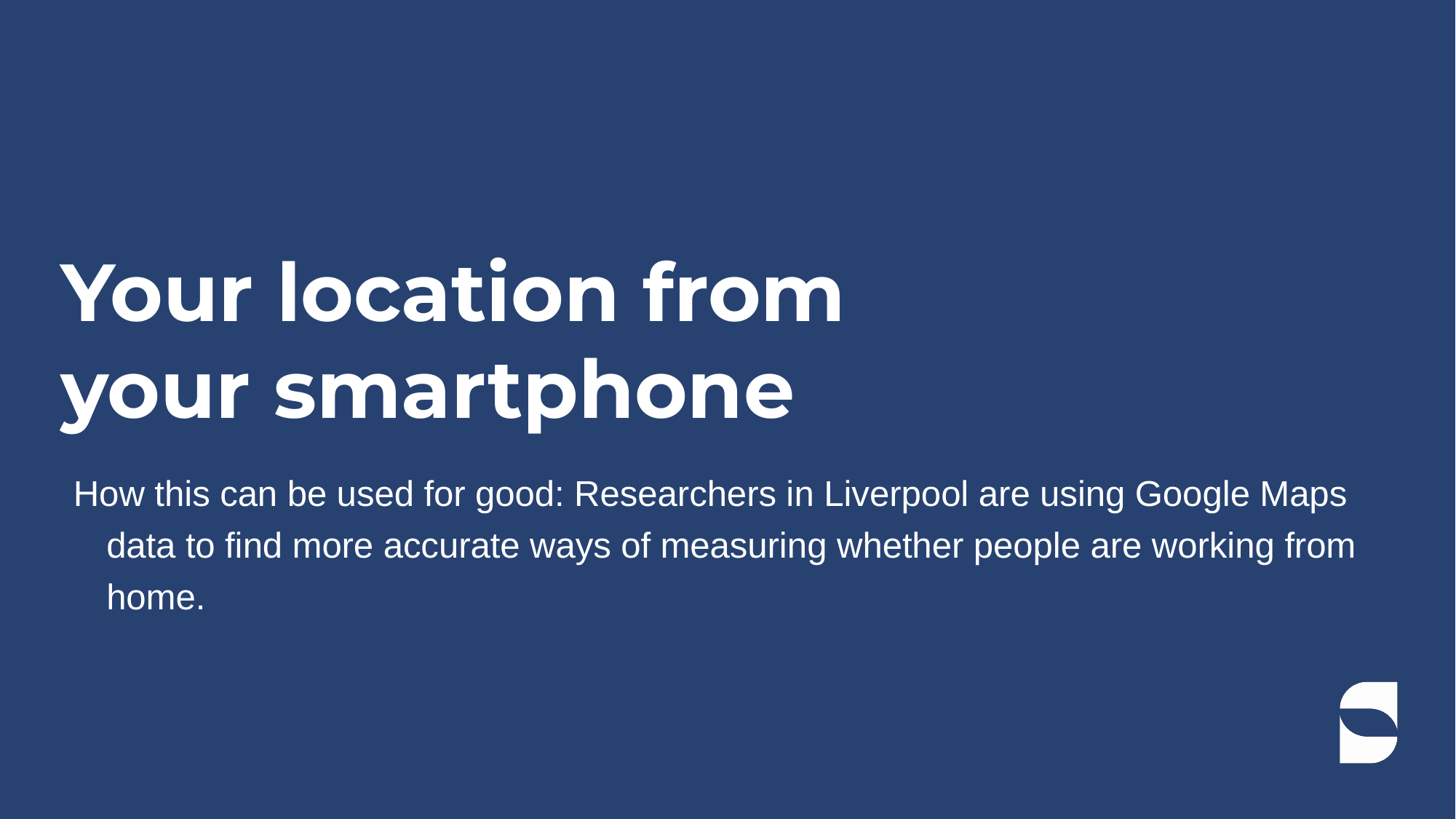

# Your location from your smartphone
How this can be used for good: Researchers in Liverpool are using Google Maps data to find more accurate ways of measuring whether people are working from home.